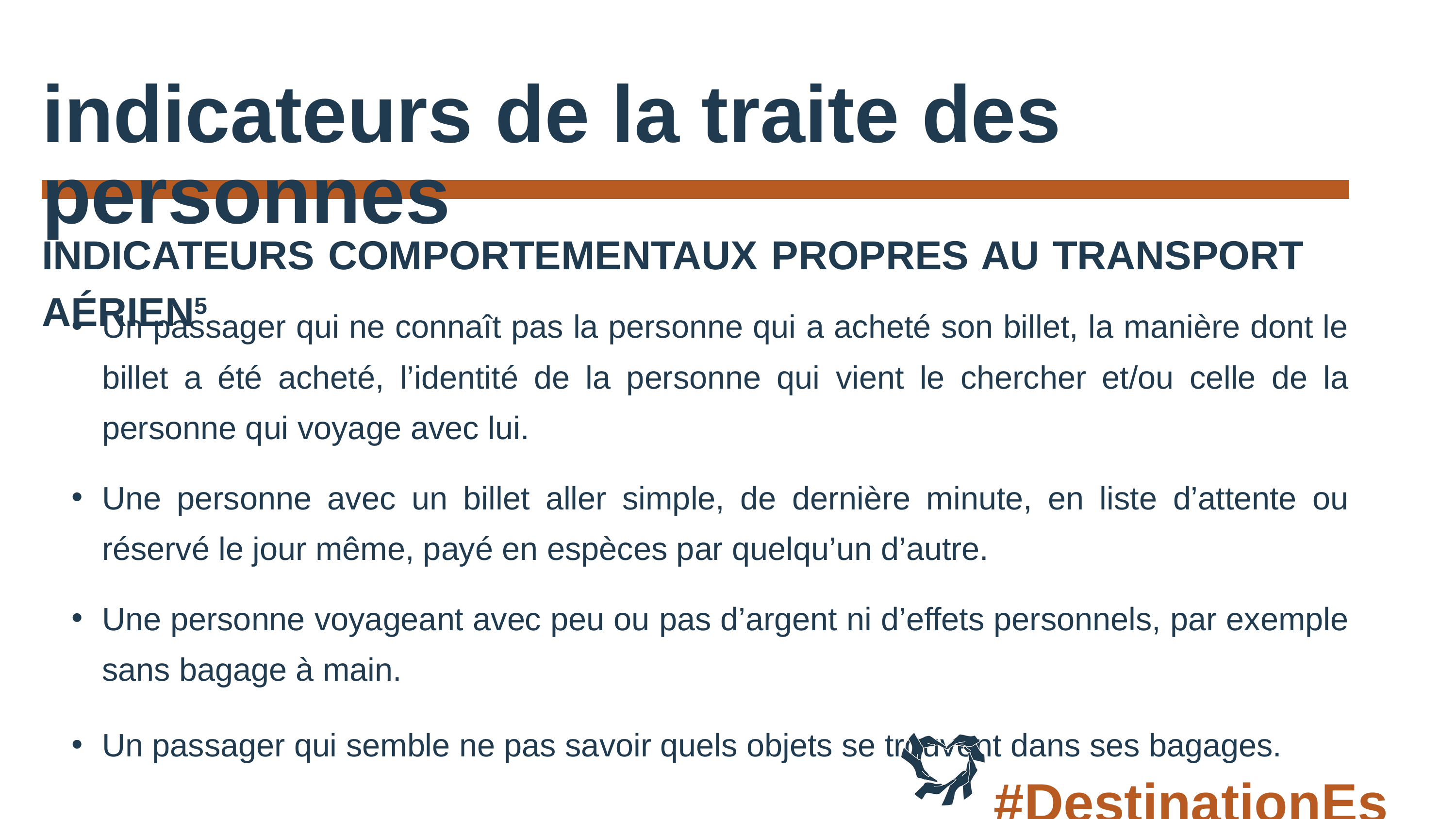

indicateurs de la traite des personnes

INDICATEURS COMPORTEMENTAUX PROPRES AU TRANSPORT AÉRIEN5
Un passager qui ne connaît pas la personne qui a acheté son billet, la manière dont le billet a été acheté, l’identité de la personne qui vient le chercher et/ou celle de la personne qui voyage avec lui.

Une personne avec un billet aller simple, de dernière minute, en liste d’attente ou réservé le jour même, payé en espèces par quelqu’un d’autre.

Une personne voyageant avec peu ou pas d’argent ni d’effets personnels, par exemple sans bagage à main.

Un passager qui semble ne pas savoir quels objets se trouvent dans ses bagages.

#DestinationEspoir